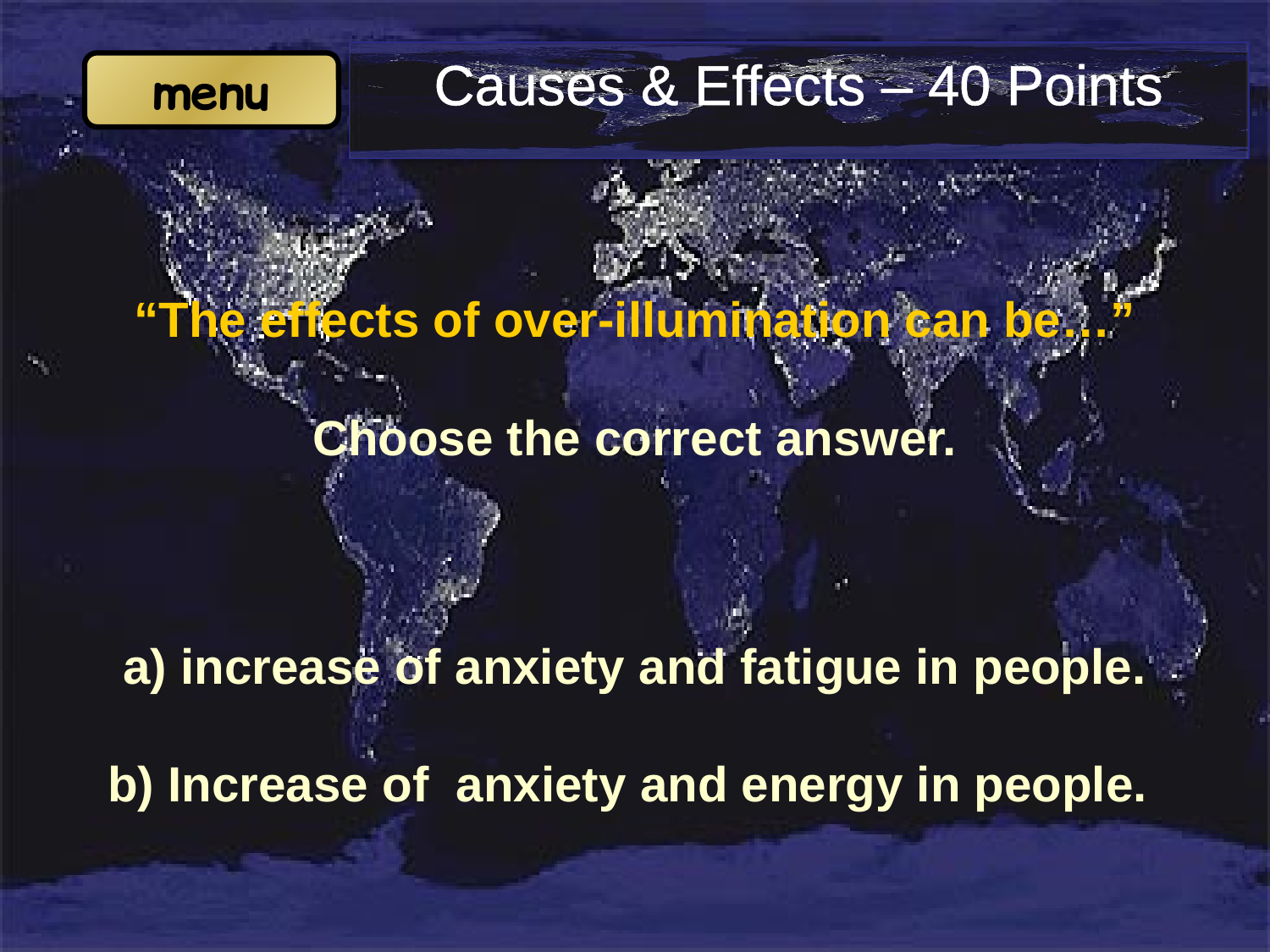

# Causes & Effects – 40 Points

“The effects of over-illumination can be…”

Choose the correct answer.

a) increase of anxiety and fatigue in people.

b) Increase of  anxiety and energy in people.